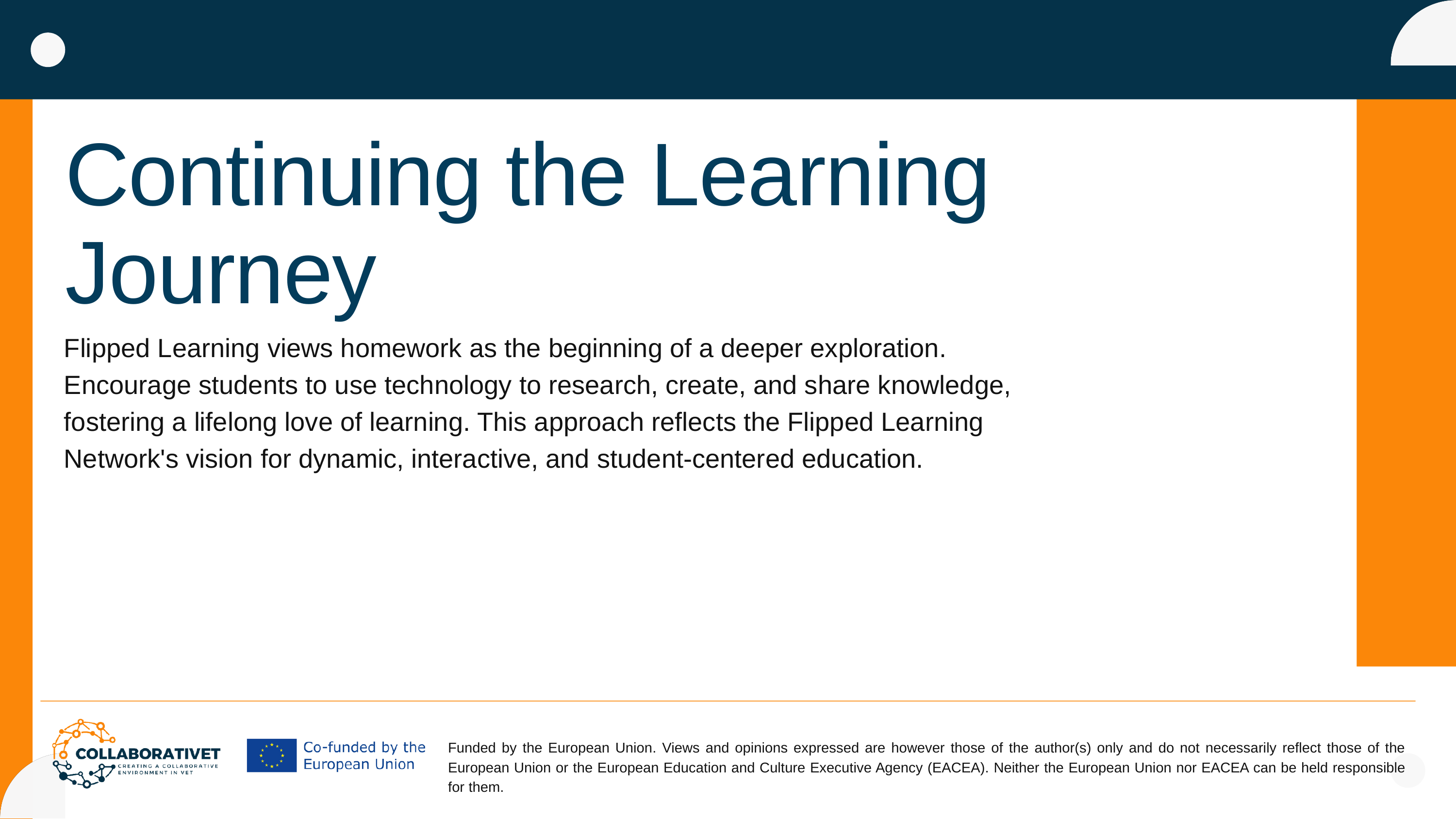

Continuing the Learning Journey
Flipped Learning views homework as the beginning of a deeper exploration. Encourage students to use technology to research, create, and share knowledge, fostering a lifelong love of learning. This approach reflects the Flipped Learning Network's vision for dynamic, interactive, and student-centered education.

Funded by the European Union. Views and opinions expressed are however those of the author(s) only and do not necessarily reflect those of the European Union or the European Education and Culture Executive Agency (EACEA). Neither the European Union nor EACEA can be held responsible for them.